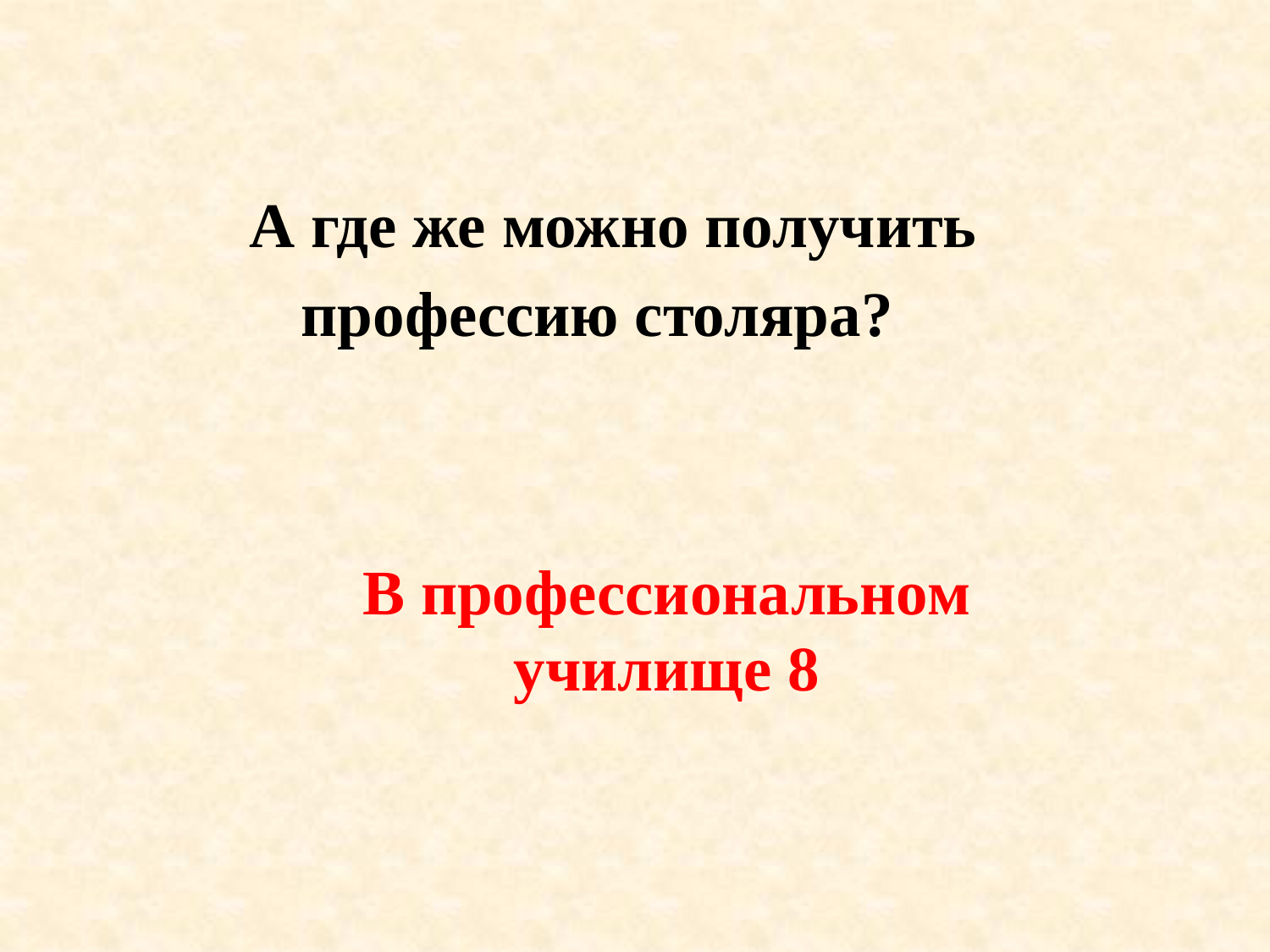

А где же можно получить
профессию столяра?

В профессиональном
училище 8